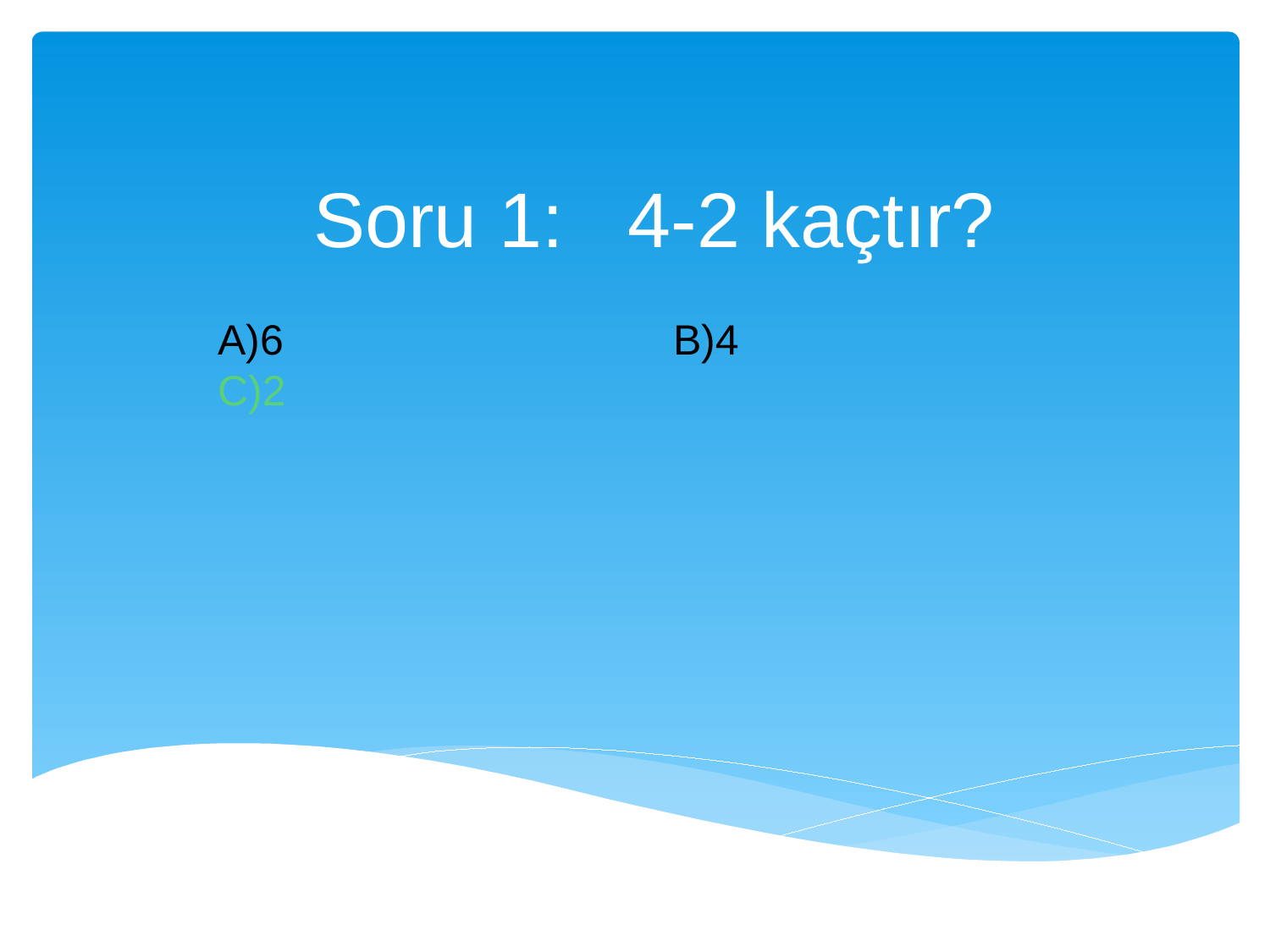

# Soru 1:   4-2 kaçtır?
A)6                                 B)4                         C)2